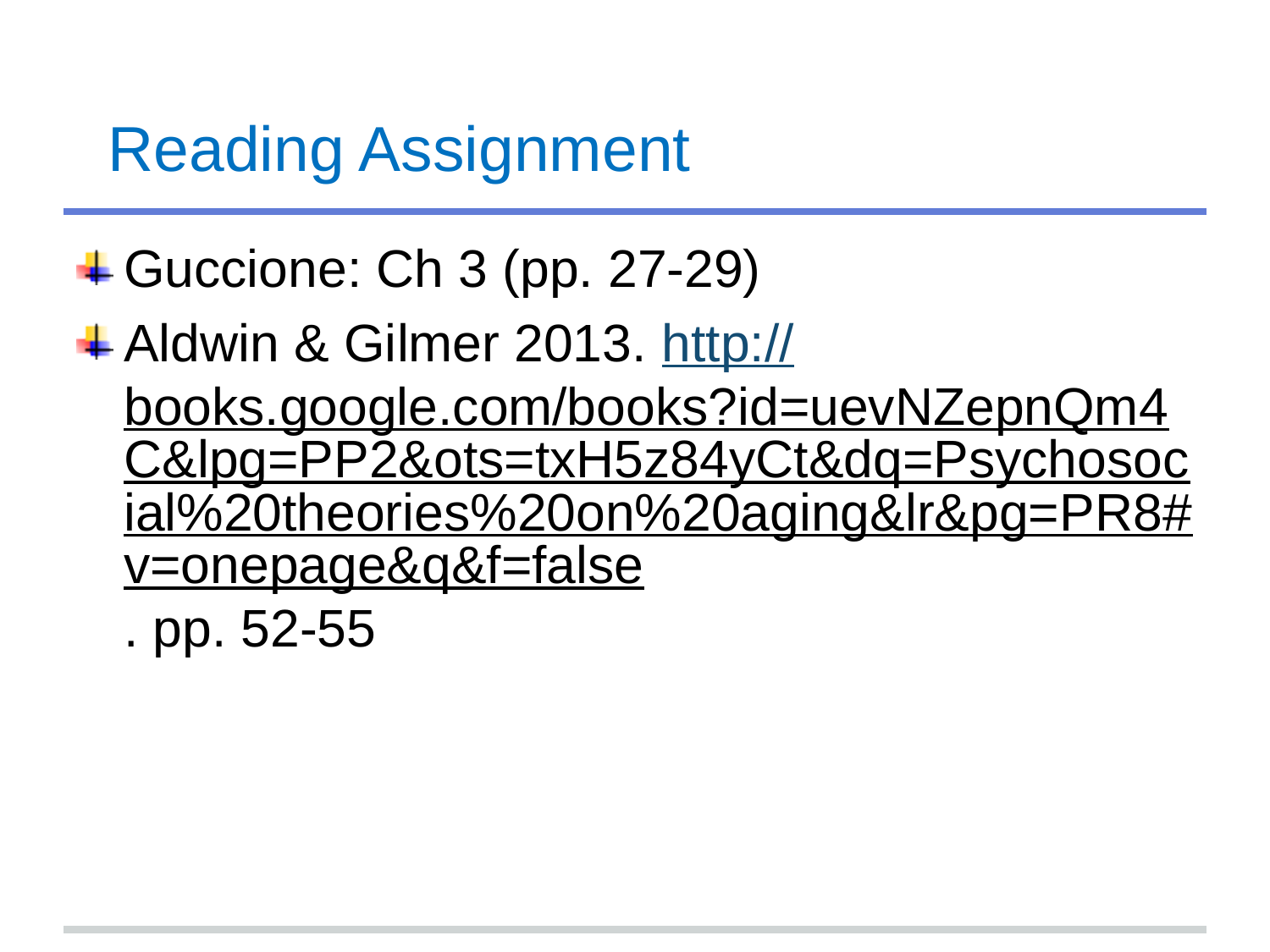

# Reading Assignment
Guccione: Ch 3 (pp. 27-29)
Aldwin & Gilmer 2013. http://books.google.com/books?id=uevNZepnQm4C&lpg=PP2&ots=txH5z84yCt&dq=Psychosocial%20theories%20on%20aging&lr&pg=PR8#v=onepage&q&f=false. pp. 52-55